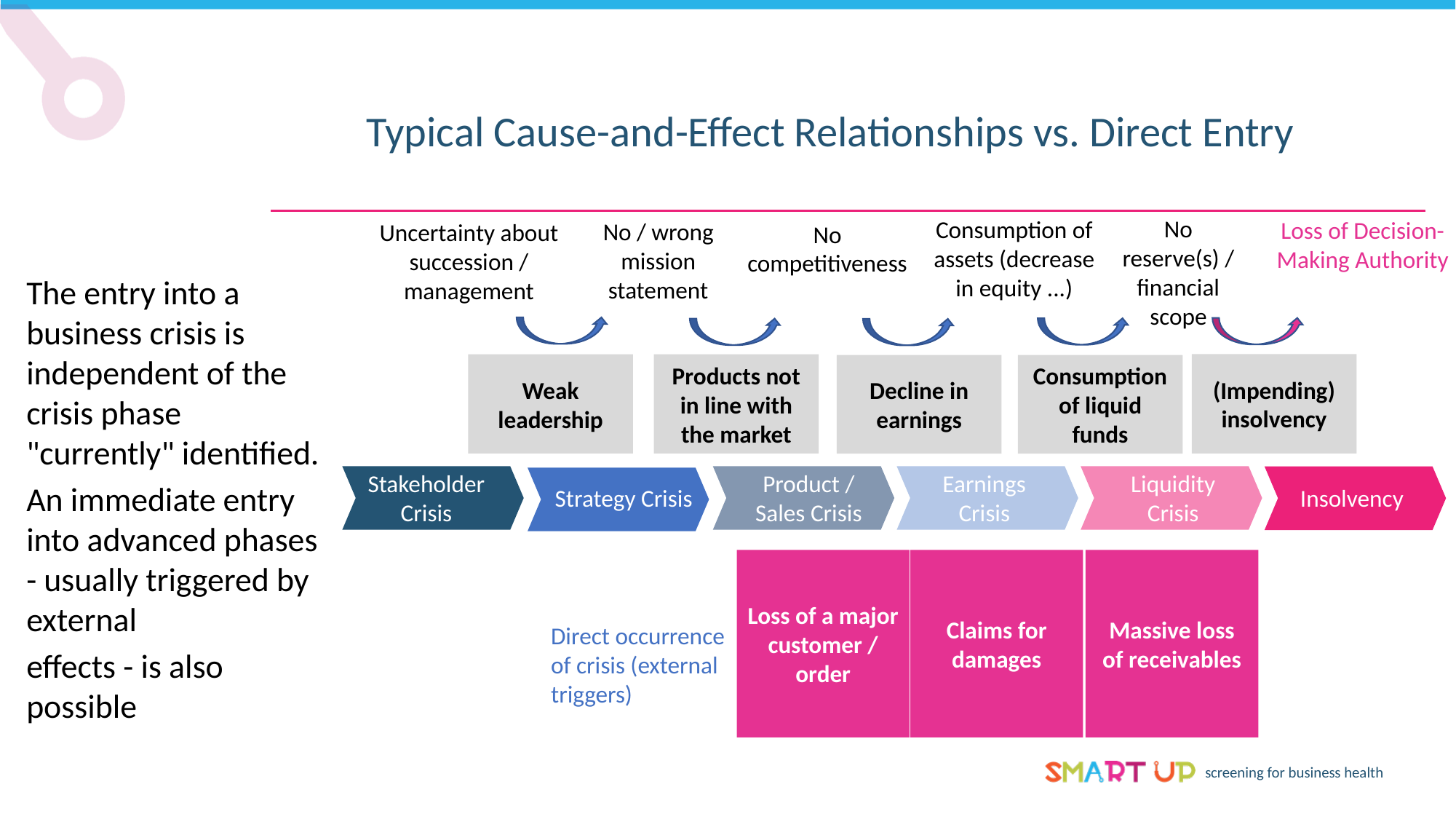

Typical Cause-and-Effect Relationships vs. Direct Entry
No reserve(s) / financial scope
Consumption of assets (decrease in equity ...)
Loss of Decision-Making Authority
No / wrong mission statement
Uncertainty about succession / management
No competitiveness
The entry into a business crisis is independent of the crisis phase "currently" identified.
An immediate entry into advanced phases - usually triggered by external
effects - is also possible

(Impending) insolvency
Weak leadership
Products not in line with the market
Decline in earnings
Consumption of liquid funds
Stakeholder
Crisis
Product / Sales Crisis
Earnings Crisis
Liquidity Crisis

Insolvency
Strategy Crisis
Loss of a major customer / order
Massive loss of receivables
Claims for damages
Direct occurrence
of crisis (external triggers)